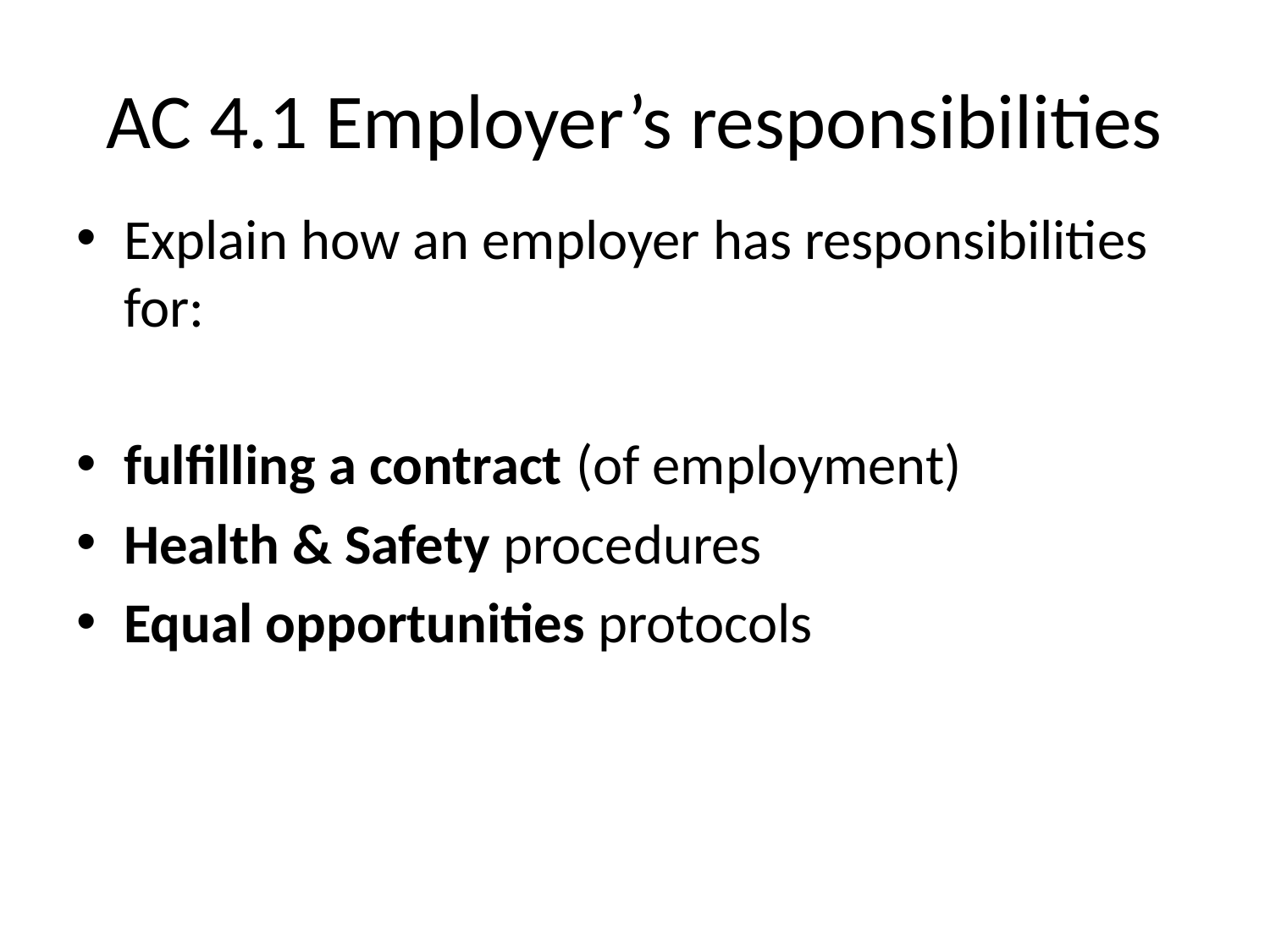

# AC 4.1 Employer’s responsibilities
Explain how an employer has responsibilities for:

fulfilling a contract (of employment)
Health & Safety procedures
Equal opportunities protocols